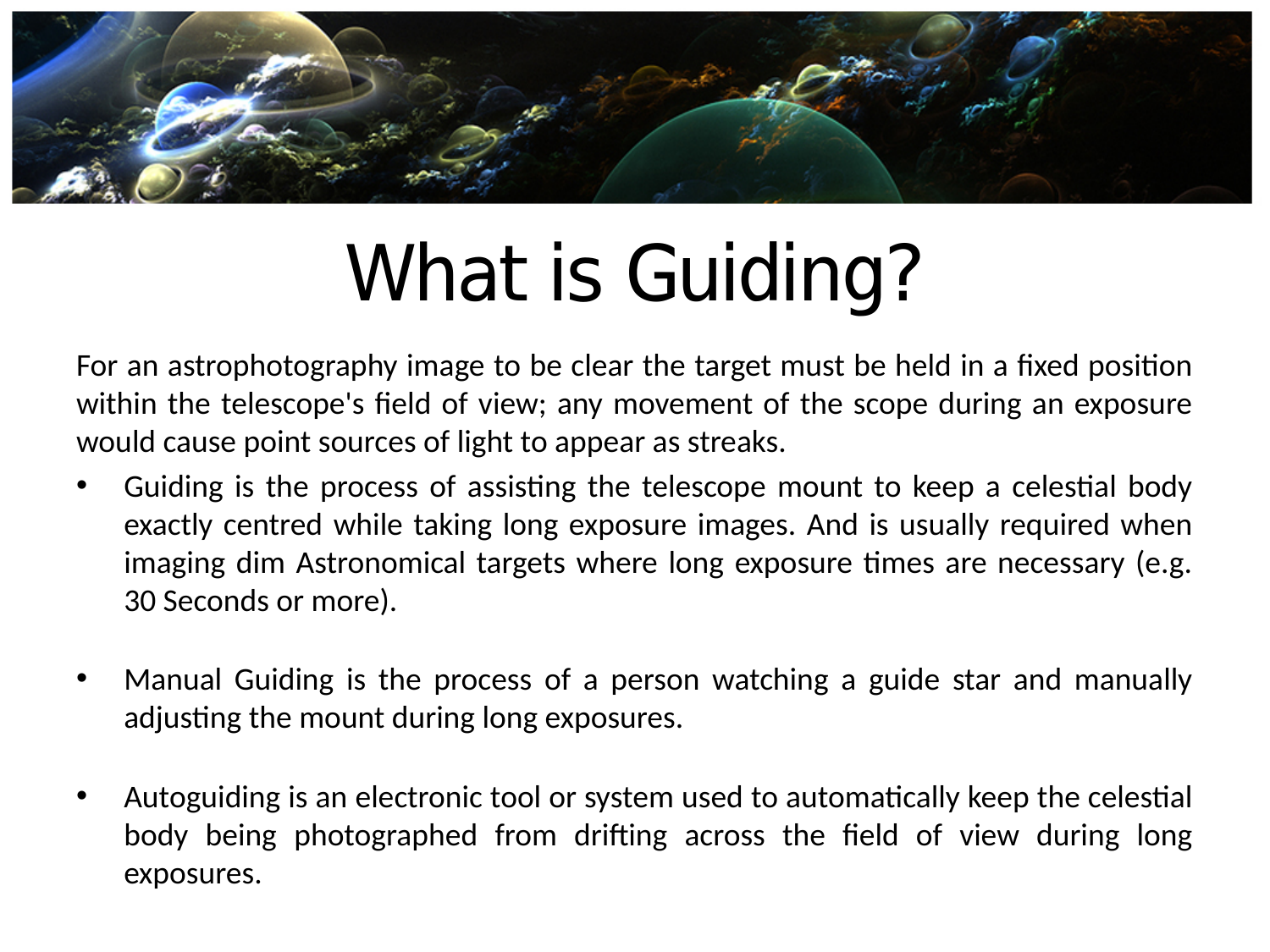

# What is Guiding?
For an astrophotography image to be clear the target must be held in a fixed position within the telescope's field of view; any movement of the scope during an exposure would cause point sources of light to appear as streaks.
Guiding is the process of assisting the telescope mount to keep a celestial body exactly centred while taking long exposure images. And is usually required when imaging dim Astronomical targets where long exposure times are necessary (e.g. 30 Seconds or more).

Manual Guiding is the process of a person watching a guide star and manually adjusting the mount during long exposures.

Autoguiding is an electronic tool or system used to automatically keep the celestial body being photographed from drifting across the field of view during long exposures.